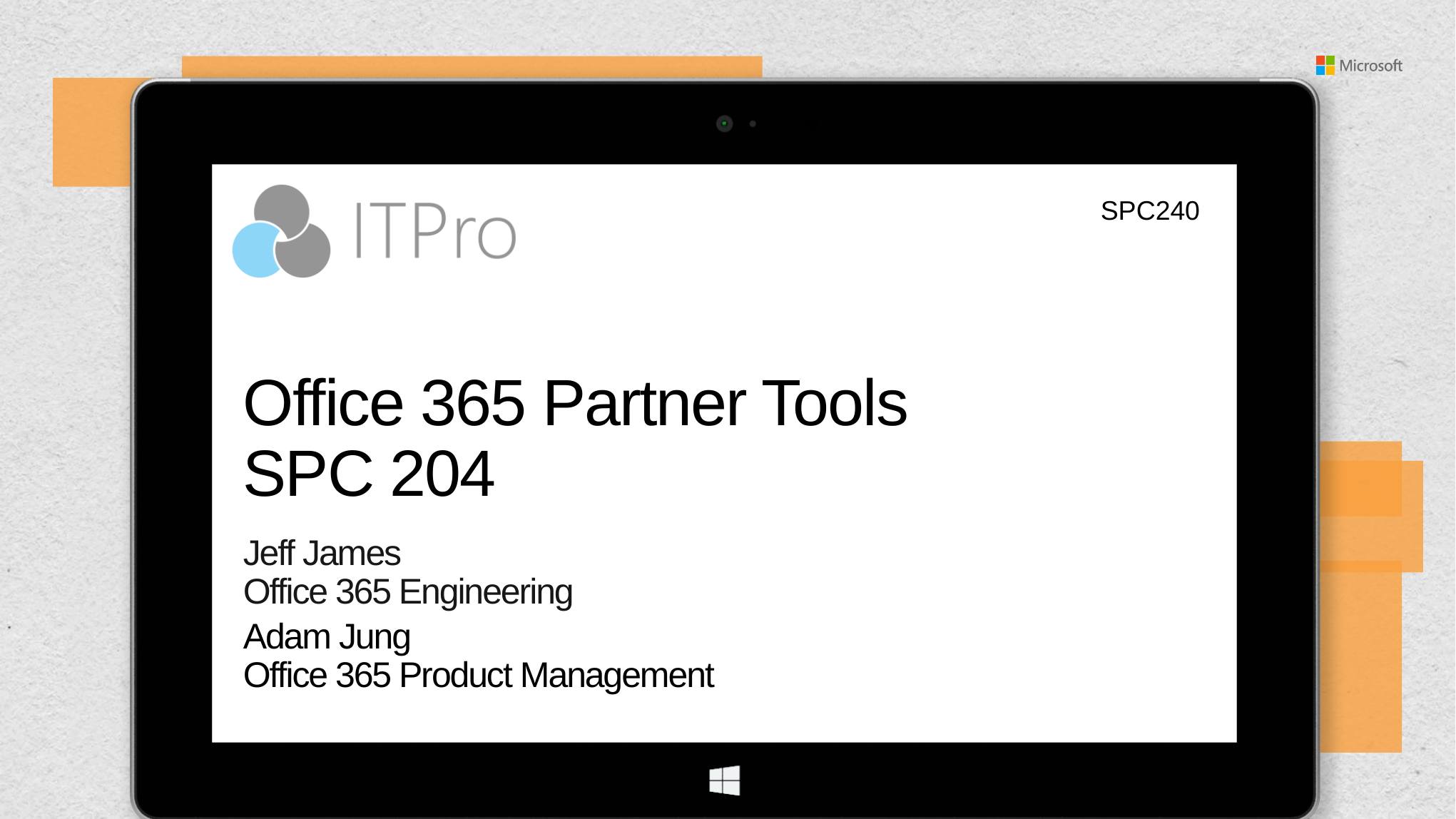

SPC240
# Office 365 Partner Tools SPC 204
Jeff James
Office 365 Engineering
Adam Jung
Office 365 Product Management